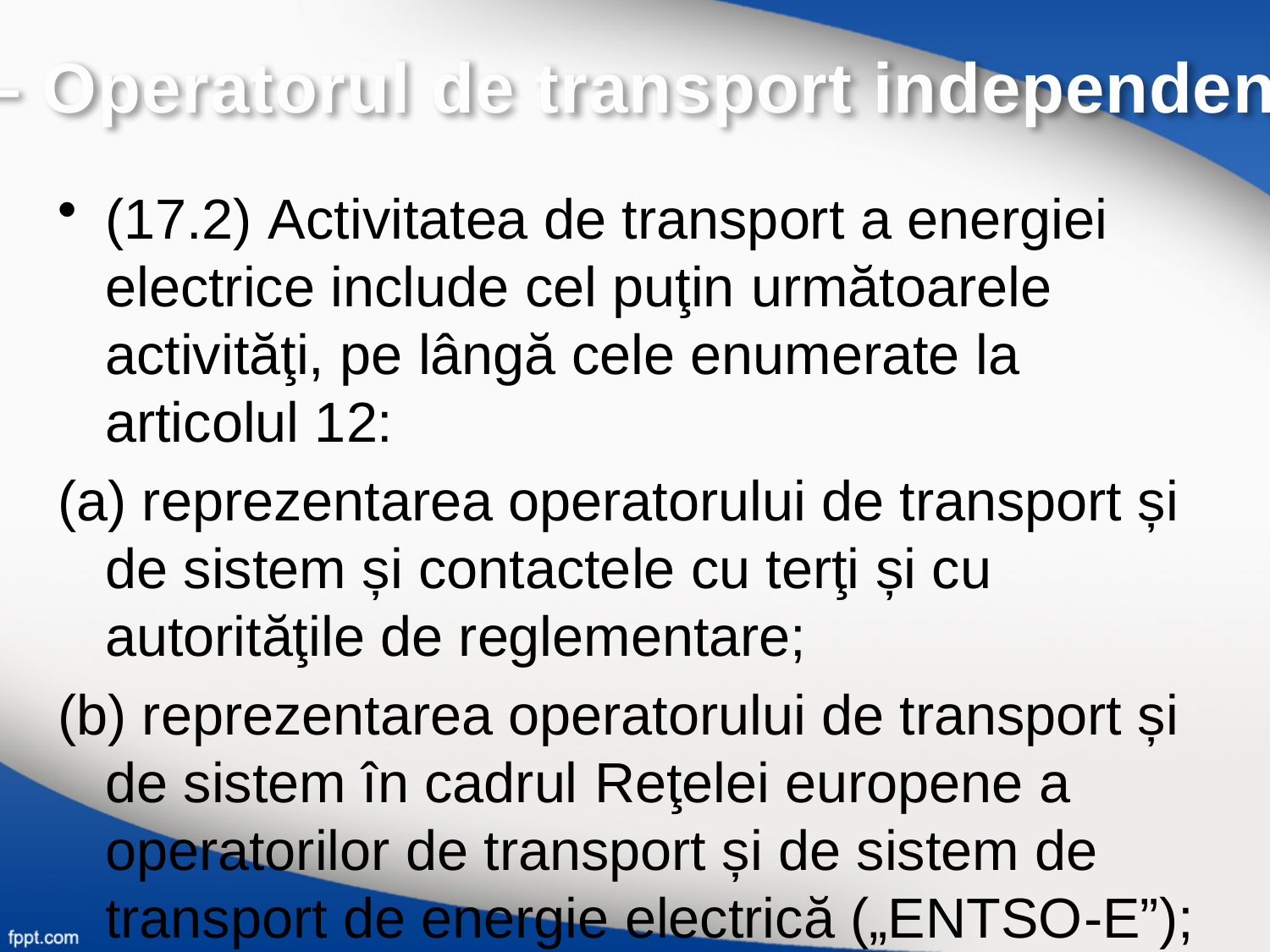

V – Operatorul de transport independent
(17.2) Activitatea de transport a energiei electrice include cel puţin următoarele activităţi, pe lângă cele enumerate la articolul 12:
(a) reprezentarea operatorului de transport și de sistem și contactele cu terţi și cu autorităţile de reglementare;
(b) reprezentarea operatorului de transport și de sistem în cadrul Reţelei europene a operatorilor de transport și de sistem de transport de energie electrică („ENTSO-E”);
(c) acordarea și gestionarea accesului terţilor în mod nediscriminatoriu între utilizatorii sau categoriile de utilizatori ai sistemului;